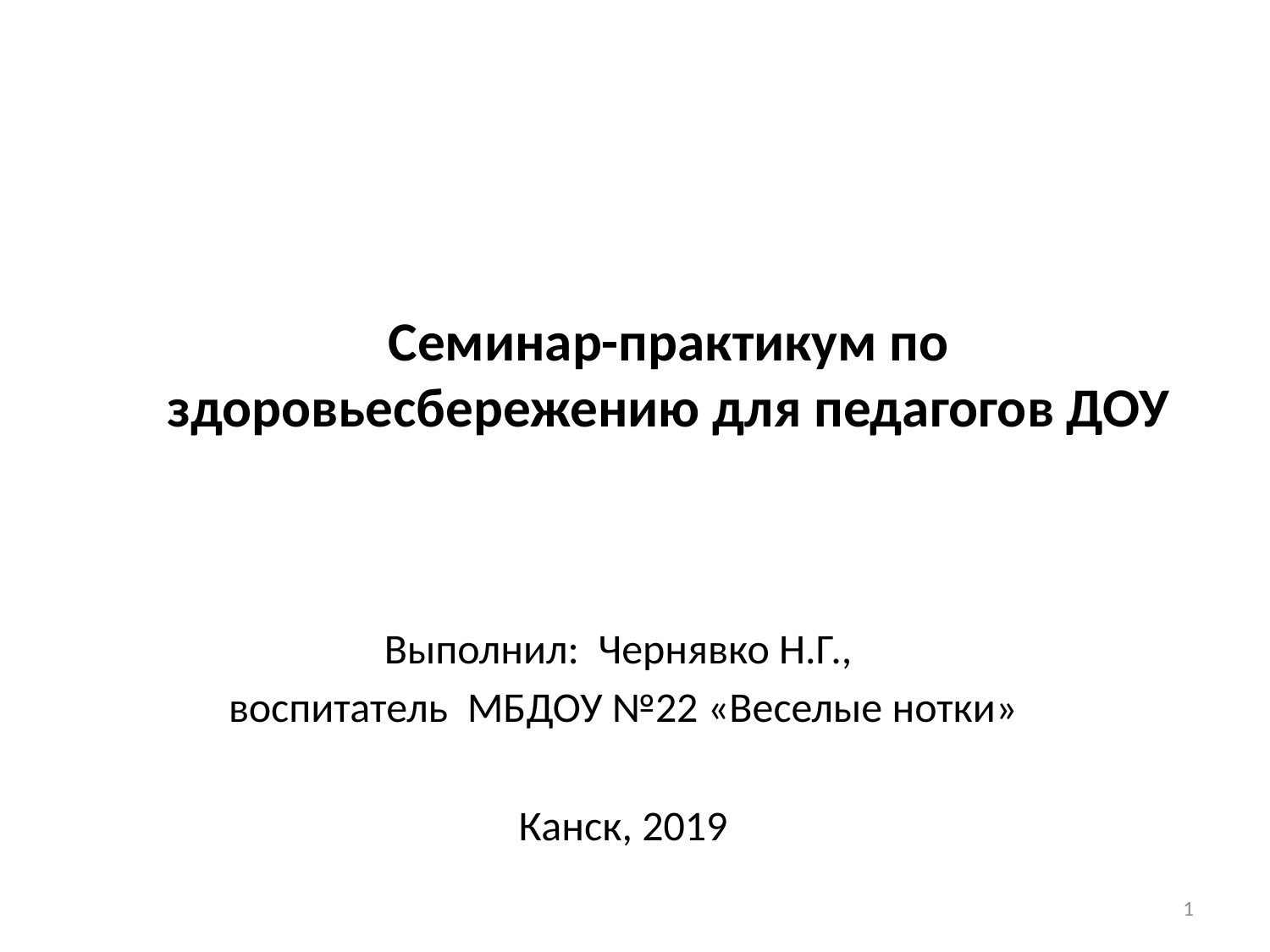

# Семинар-практикум по здоровьесбережению для педагогов ДОУ
Выполнил:  Чернявко Н.Г.,
воспитатель  МБДОУ №22 «Веселые нотки»

Канск, 2019
1